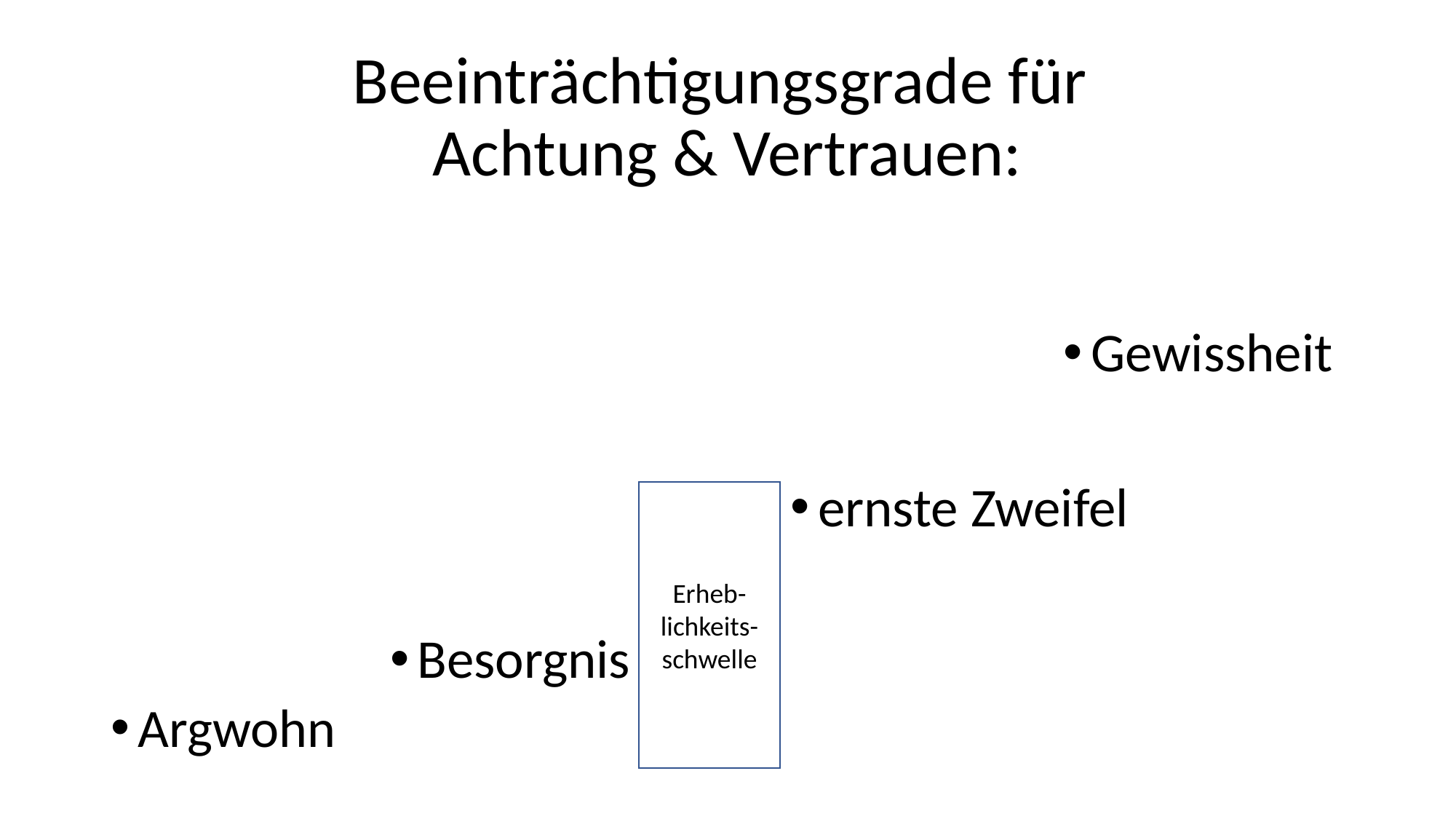

# Beeinträchtigungsgrade für Achtung & Vertrauen:

Gewissheit

ernste Zweifel

Argwohn

Besorgnis
Erheb-lichkeits-schwelle